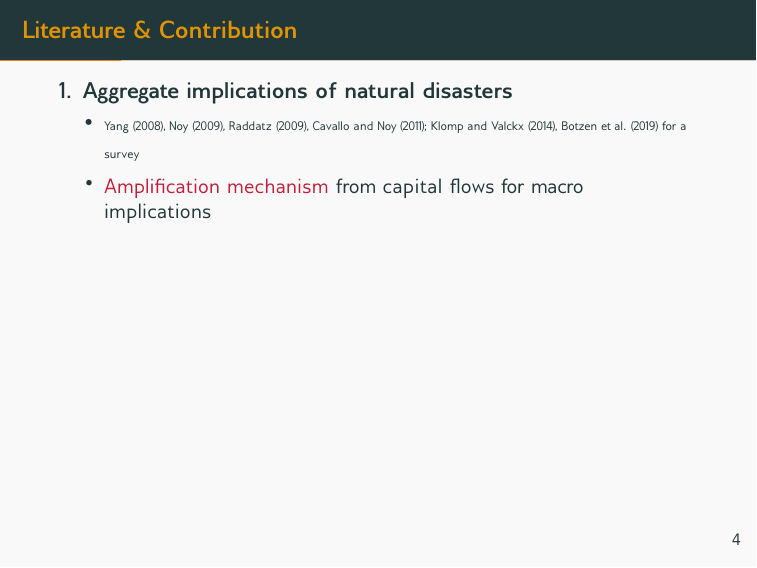

# Literature & Contribution

Aggregate implications of natural disasters
Yang (2008), Noy (2009), Raddatz (2009), Cavallo and Noy (2011); Klomp and Valckx (2014), Botzen et al. (2019) for a  survey
Amplification mechanism from capital flows for macro implications
4